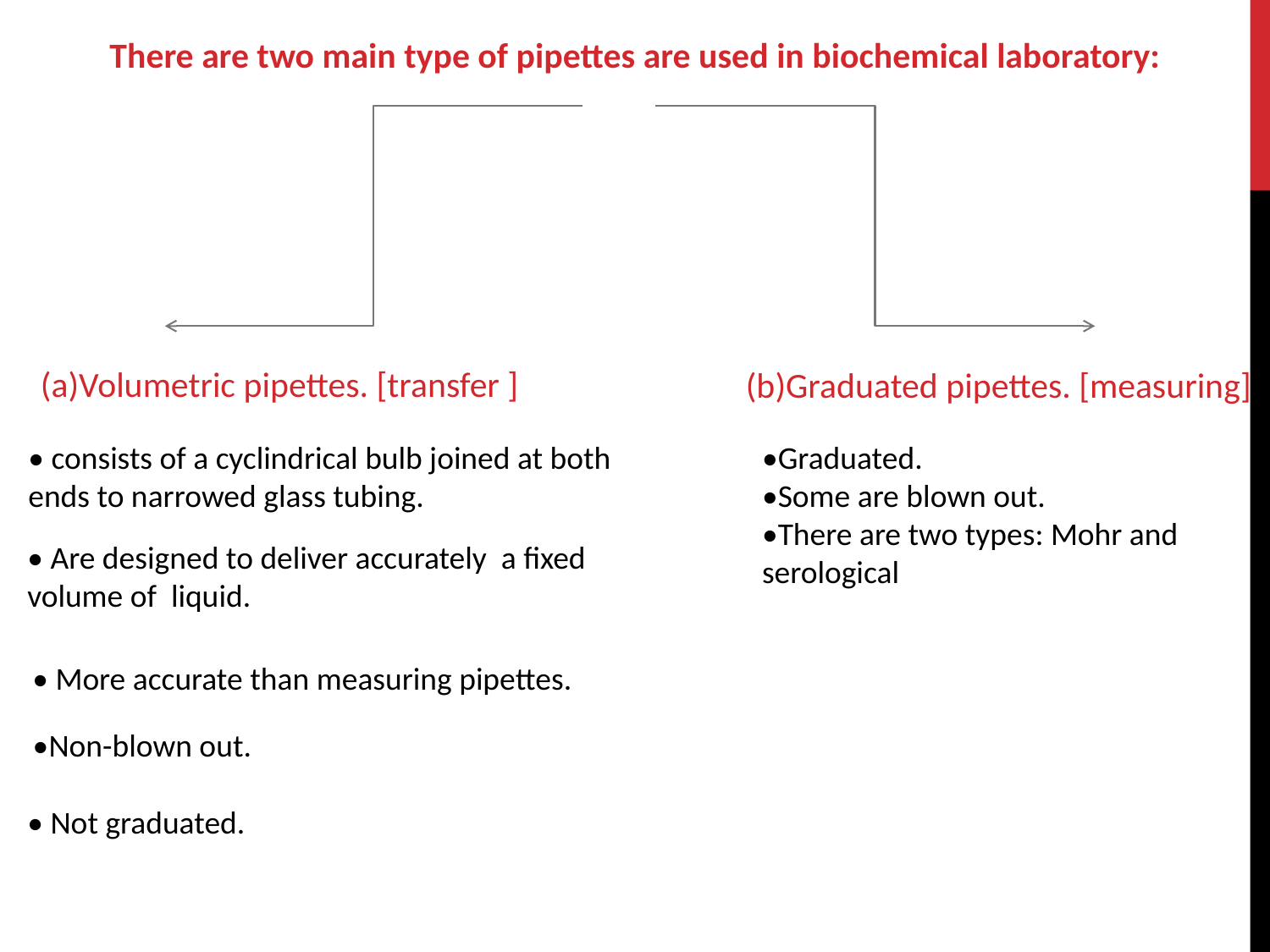

There are two main type of pipettes are used in biochemical laboratory:
(a)Volumetric pipettes. [transfer ]
(b)Graduated pipettes. [measuring]
• consists of a cyclindrical bulb joined at both ends to narrowed glass tubing.
•Graduated.
•Some are blown out.
•There are two types: Mohr and serological
• Are designed to deliver accurately  a fixed volume of  liquid.
• More accurate than measuring pipettes.
•Non-blown out.
• Not graduated.